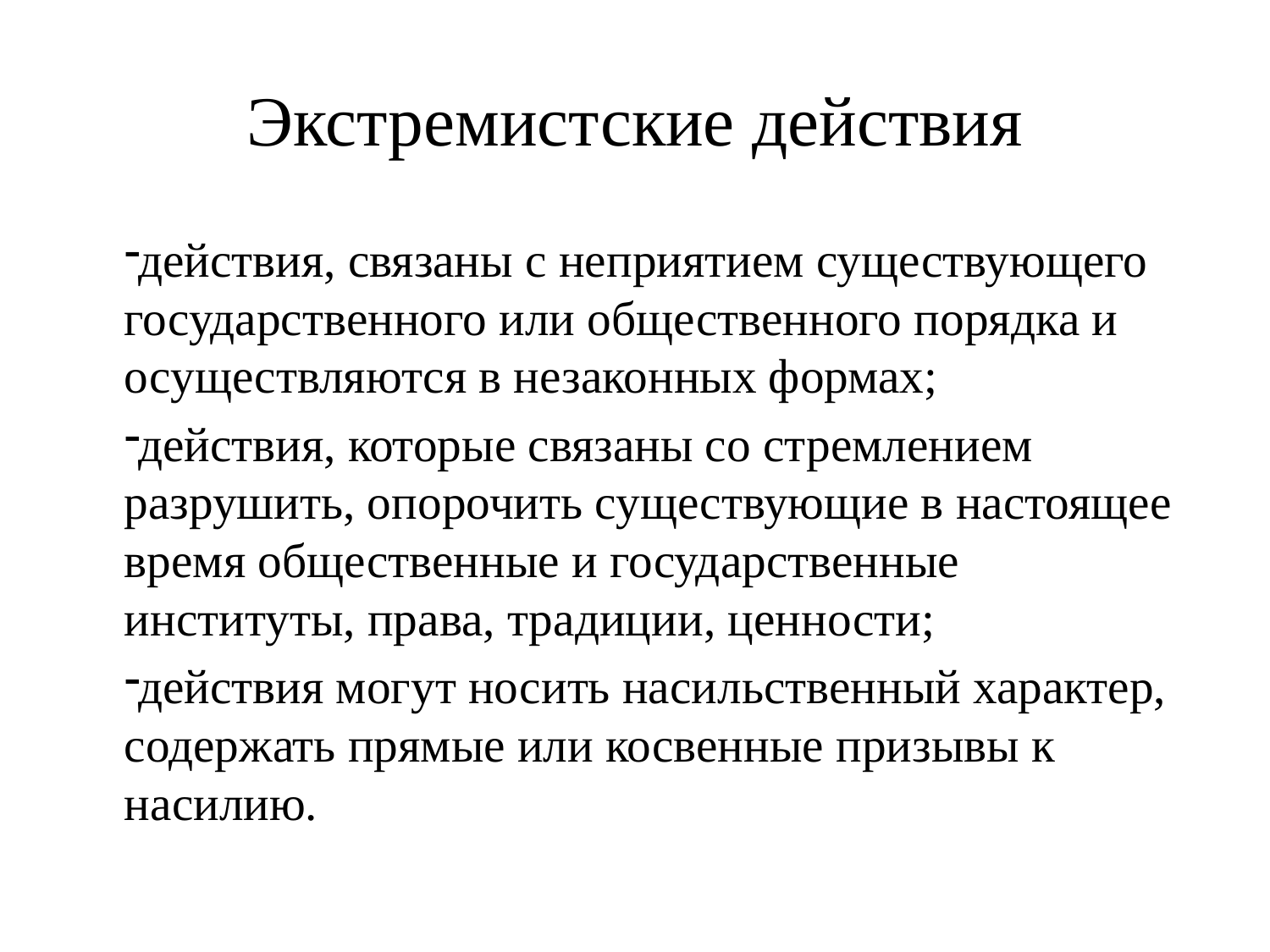

# Экстремистские действия
действия, связаны с неприятием существующего государственного или общественного порядка и осуществляются в незаконных формах;
действия, которые связаны со стремлением разрушить, опорочить существующие в настоящее время общественные и государственные институты, права, традиции, ценности;
действия могут носить насильственный характер, содержать прямые или косвенные призывы к насилию.